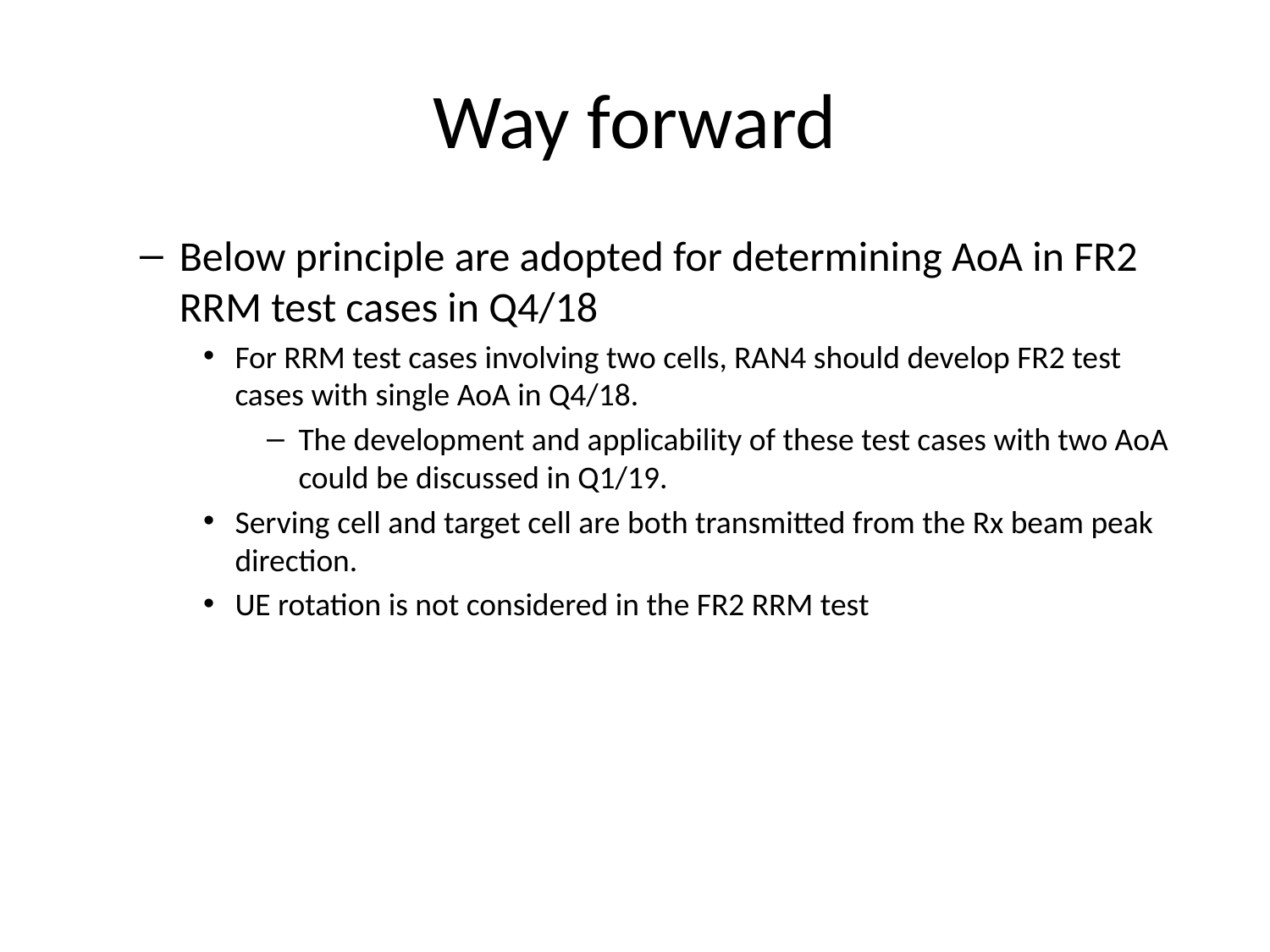

# Way forward
Below principle are adopted for determining AoA in FR2 RRM test cases in Q4/18
For RRM test cases involving two cells, RAN4 should develop FR2 test cases with single AoA in Q4/18.
The development and applicability of these test cases with two AoA could be discussed in Q1/19.
Serving cell and target cell are both transmitted from the Rx beam peak direction.
UE rotation is not considered in the FR2 RRM test